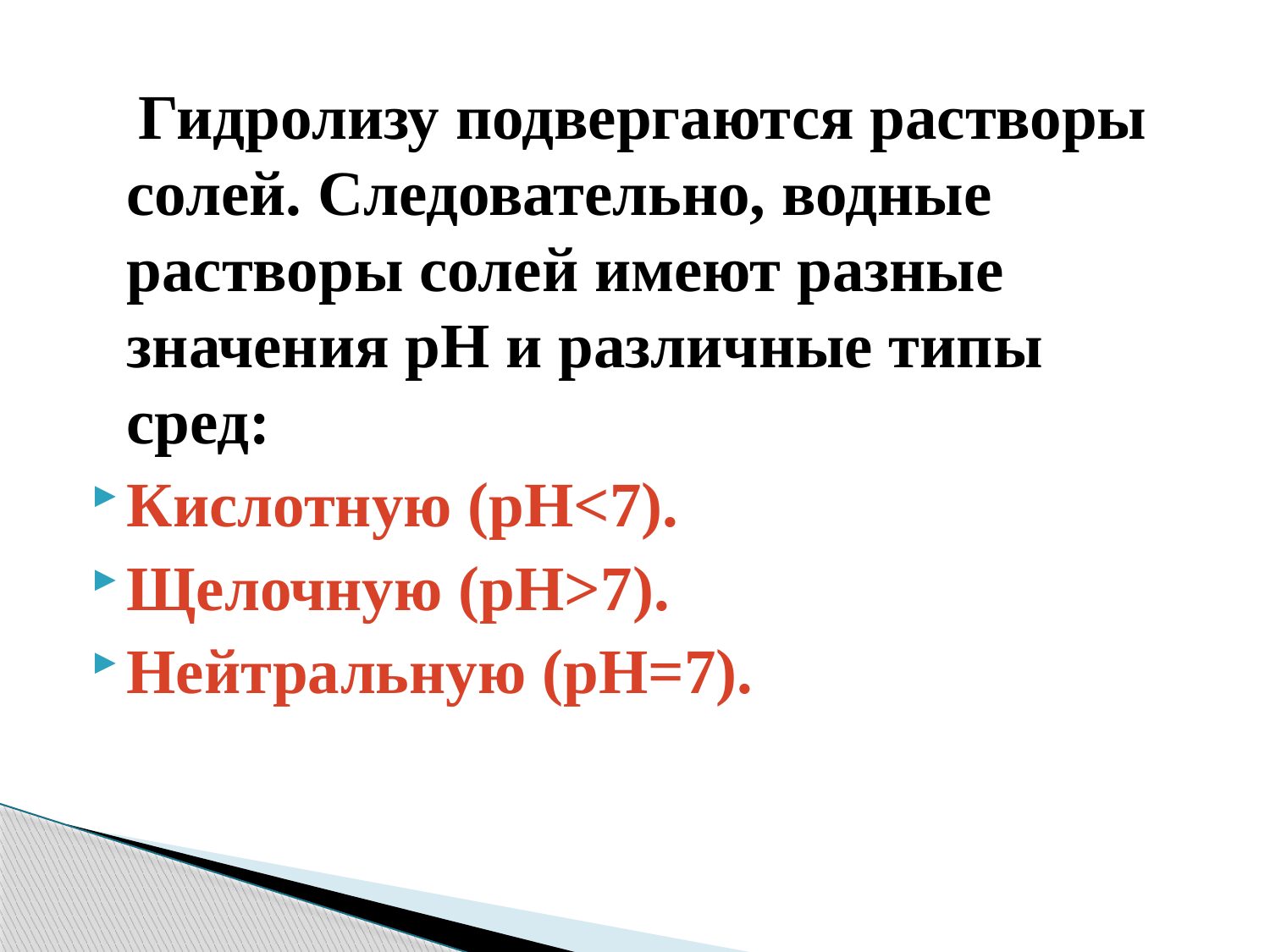

Гидролизу подвергаются растворы солей. Следовательно, водные растворы солей имеют разные значения рН и различные типы сред:
Кислотную (рН<7).
Щелочную (рН>7).
Нейтральную (рН=7).